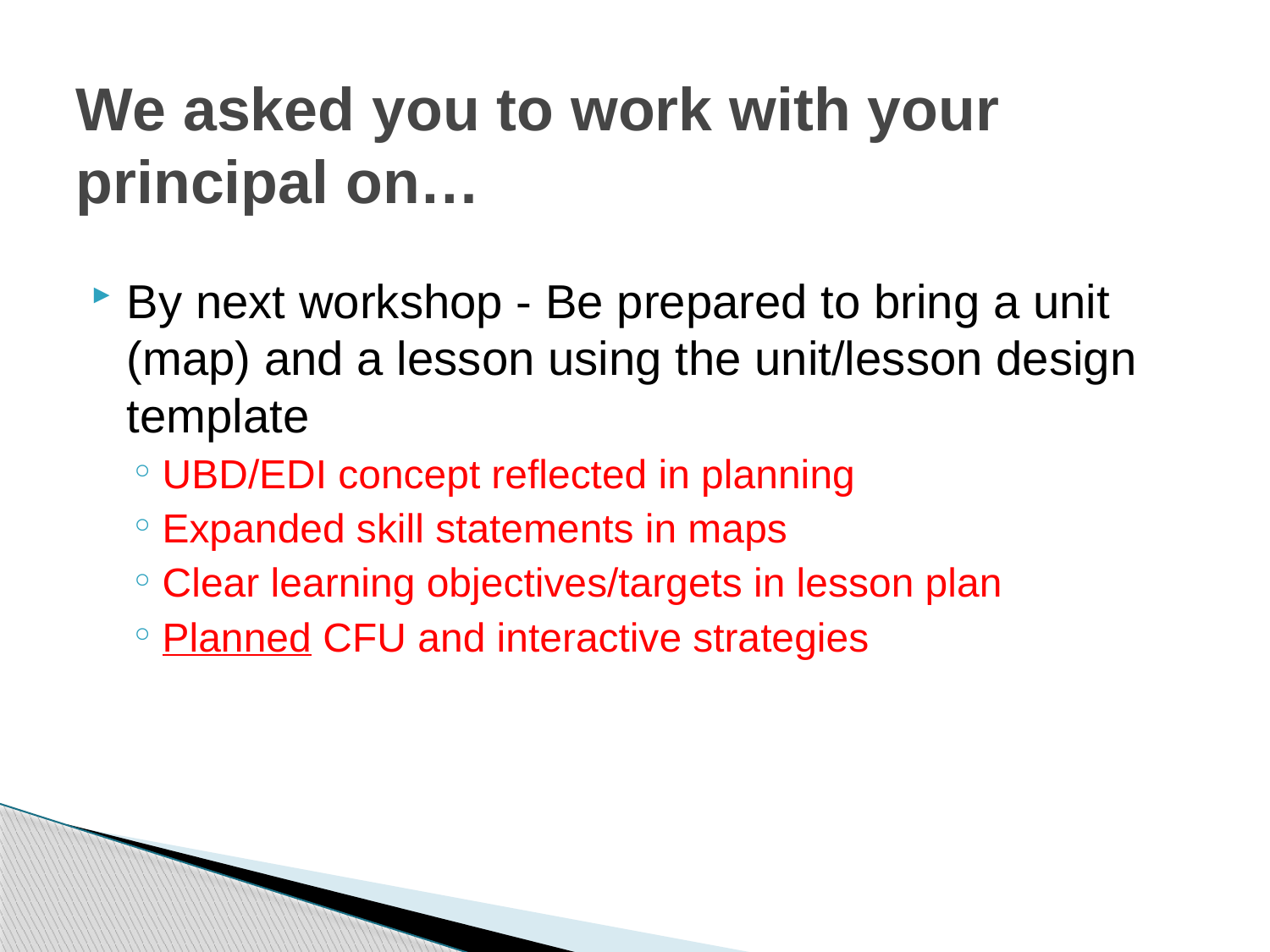

# We asked you to work with your principal on…
By next workshop - Be prepared to bring a unit (map) and a lesson using the unit/lesson design template
UBD/EDI concept reflected in planning
Expanded skill statements in maps
Clear learning objectives/targets in lesson plan
Planned CFU and interactive strategies